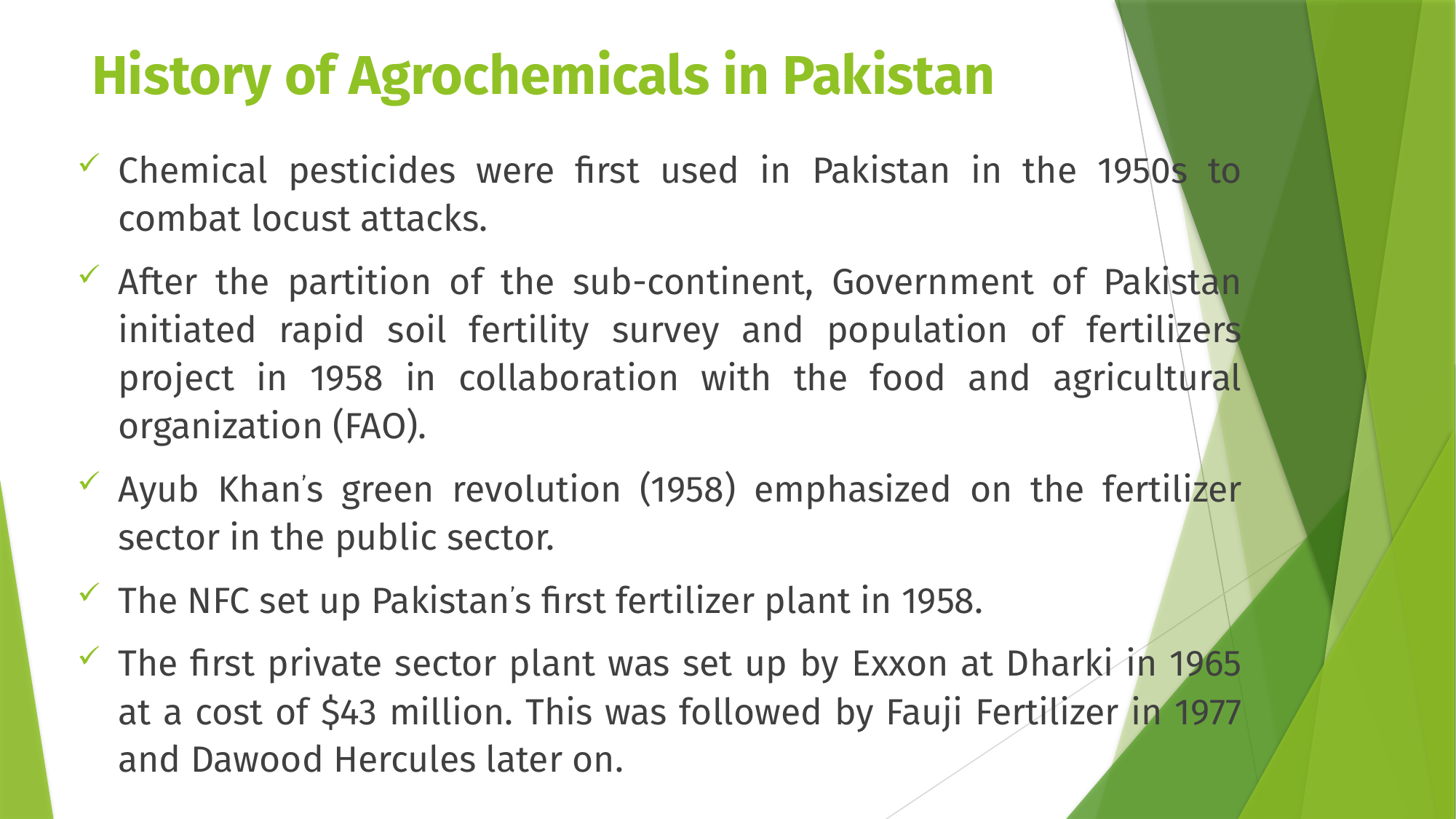

# History of Agrochemicals in Pakistan
Chemical pesticides were first used in Pakistan in the 1950s to combat locust attacks.
After the partition of the sub-continent, Government of Pakistan initiated rapid soil fertility survey and population of fertilizers project in 1958 in collaboration with the food and agricultural organization (FAO).
Ayub Khan’s green revolution (1958) emphasized on the fertilizer sector in the public sector.
The NFC set up Pakistan’s first fertilizer plant in 1958.
The first private sector plant was set up by Exxon at Dharki in 1965 at a cost of $43 million. This was followed by Fauji Fertilizer in 1977 and Dawood Hercules later on.